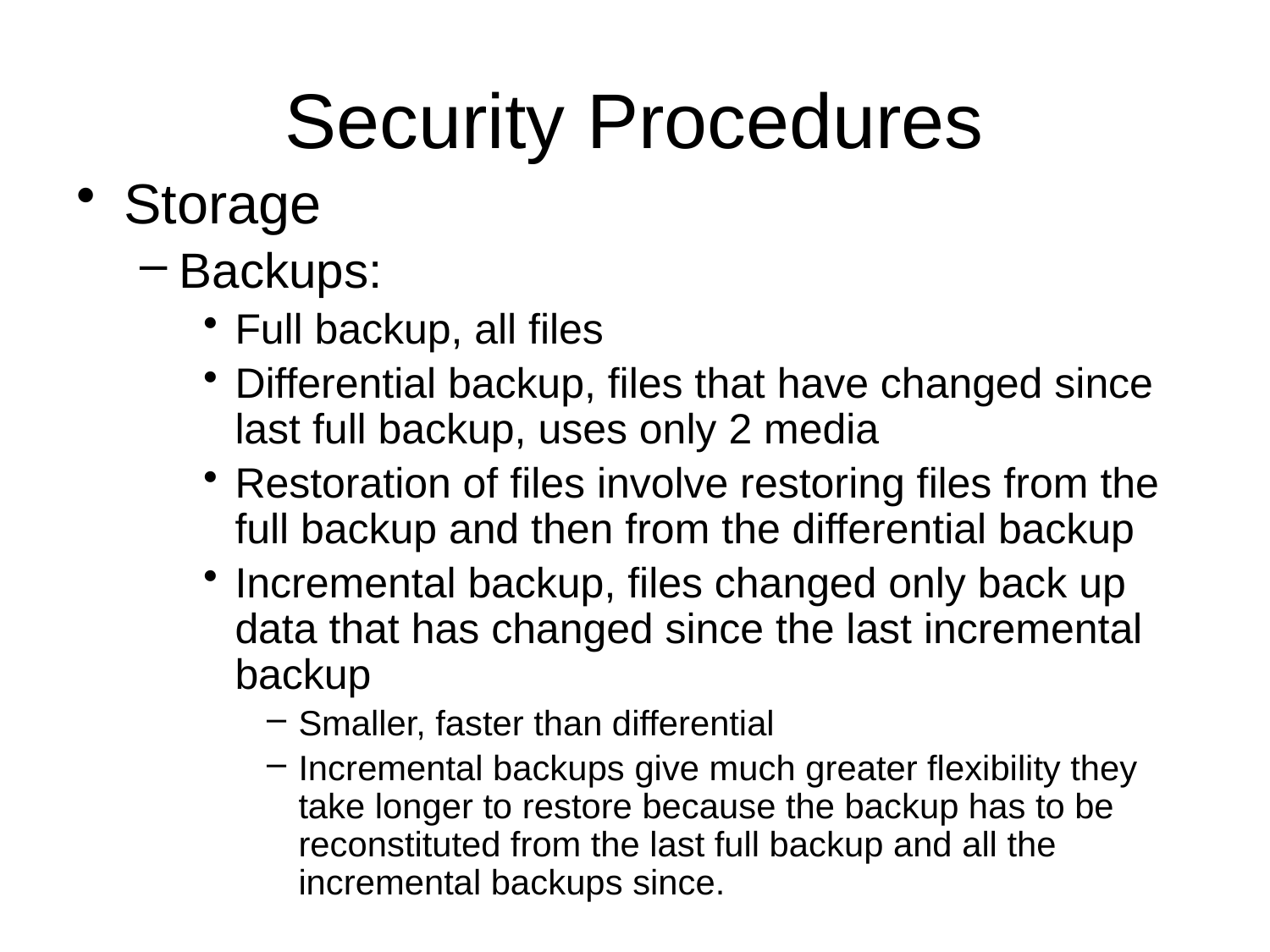

# Security Procedures
Storage
Backups:
Full backup, all files
Differential backup, files that have changed since last full backup, uses only 2 media
Restoration of files involve restoring files from the full backup and then from the differential backup
Incremental backup, files changed only back up data that has changed since the last incremental backup
Smaller, faster than differential
Incremental backups give much greater flexibility they take longer to restore because the backup has to be reconstituted from the last full backup and all the incremental backups since.